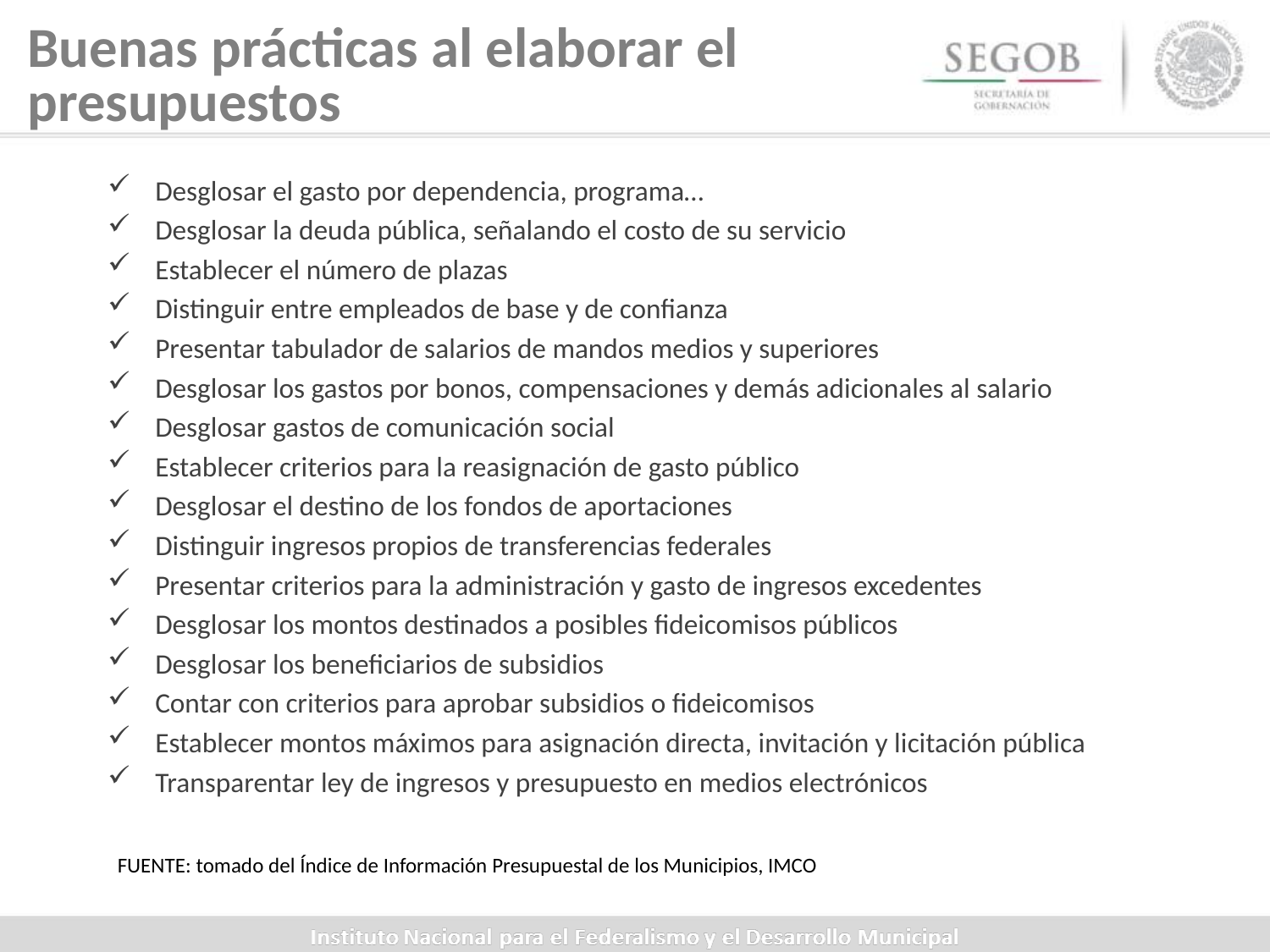

Buenas prácticas al elaborar el presupuestos
Desglosar el gasto por dependencia, programa…
Desglosar la deuda pública, señalando el costo de su servicio
Establecer el número de plazas
Distinguir entre empleados de base y de confianza
Presentar tabulador de salarios de mandos medios y superiores
Desglosar los gastos por bonos, compensaciones y demás adicionales al salario
Desglosar gastos de comunicación social
Establecer criterios para la reasignación de gasto público
Desglosar el destino de los fondos de aportaciones
Distinguir ingresos propios de transferencias federales
Presentar criterios para la administración y gasto de ingresos excedentes
Desglosar los montos destinados a posibles fideicomisos públicos
Desglosar los beneficiarios de subsidios
Contar con criterios para aprobar subsidios o fideicomisos
Establecer montos máximos para asignación directa, invitación y licitación pública
Transparentar ley de ingresos y presupuesto en medios electrónicos
FUENTE: tomado del Índice de Información Presupuestal de los Municipios, IMCO